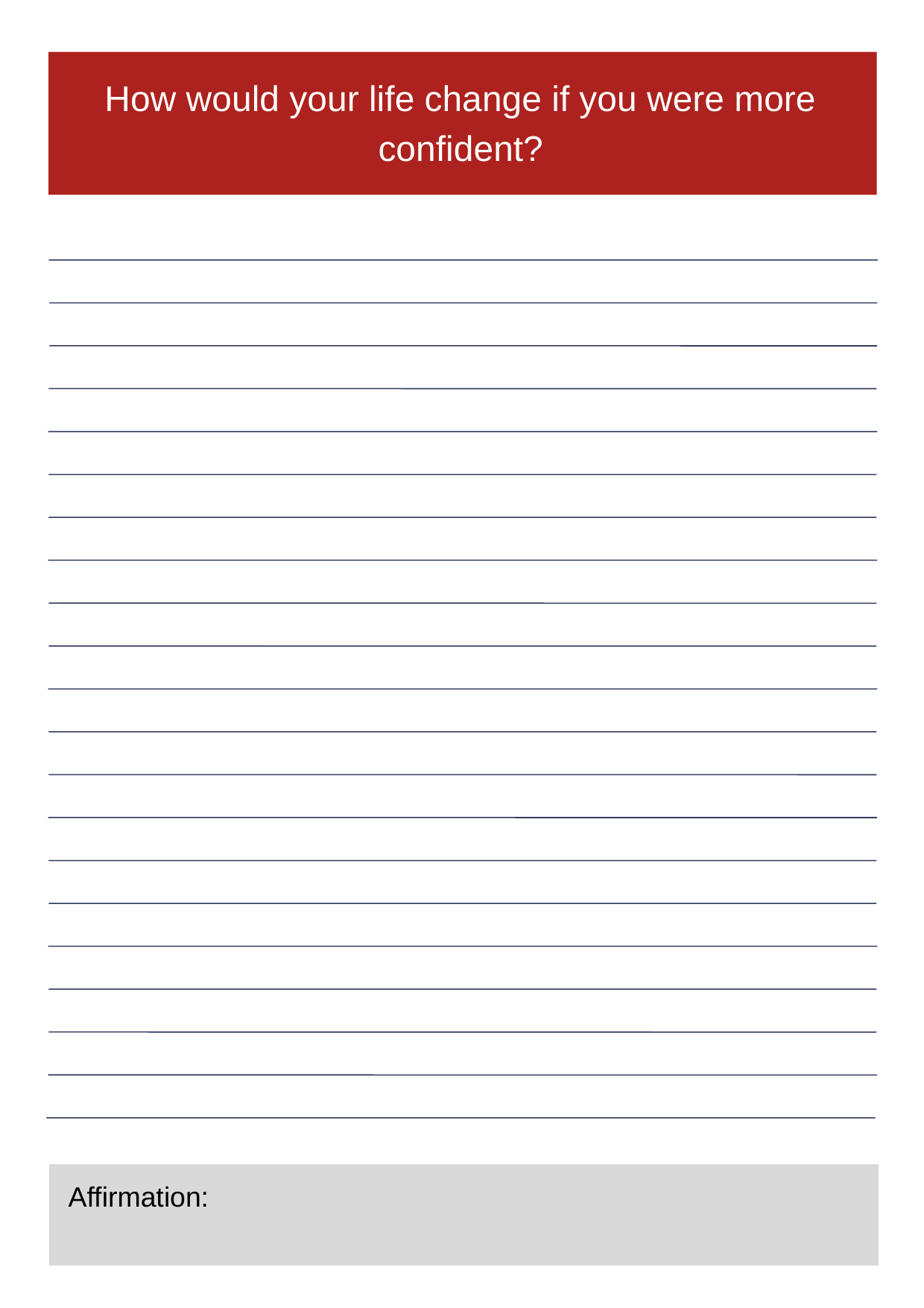

How would your life change if you were more confident?

Affirmation: